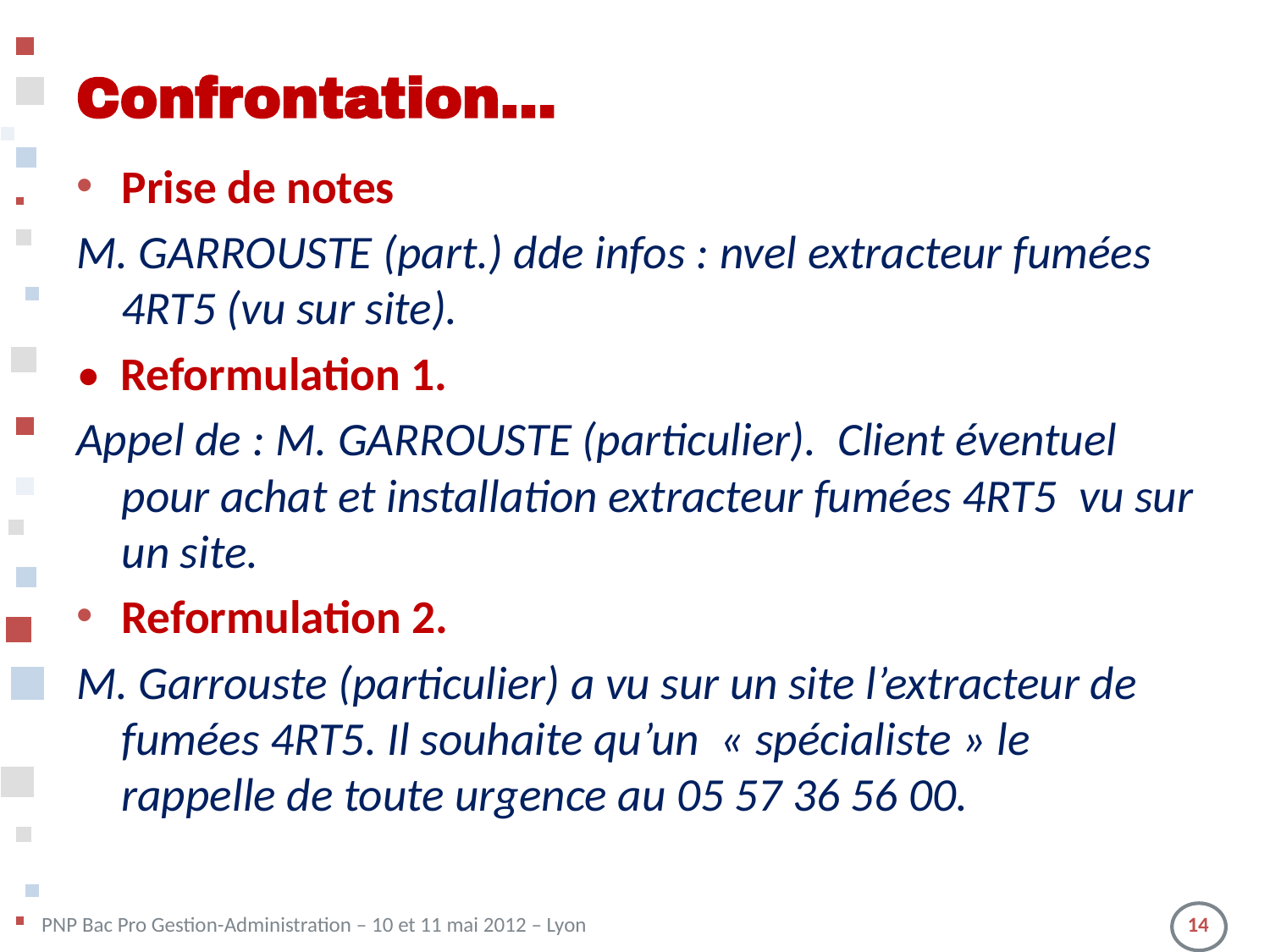

# Confrontation…
Prise de notes
M. GARROUSTE (part.) dde infos : nvel extracteur fumées 4RT5 (vu sur site).
•  Reformulation 1.
Appel de : M. GARROUSTE (particulier).  Client éventuel pour achat et installation extracteur fumées 4RT5  vu sur un site.
Reformulation 2.
M. Garrouste (particulier) a vu sur un site l’extracteur de fumées 4RT5. Il souhaite qu’un  « spécialiste » le rappelle de toute urgence au 05 57 36 56 00.